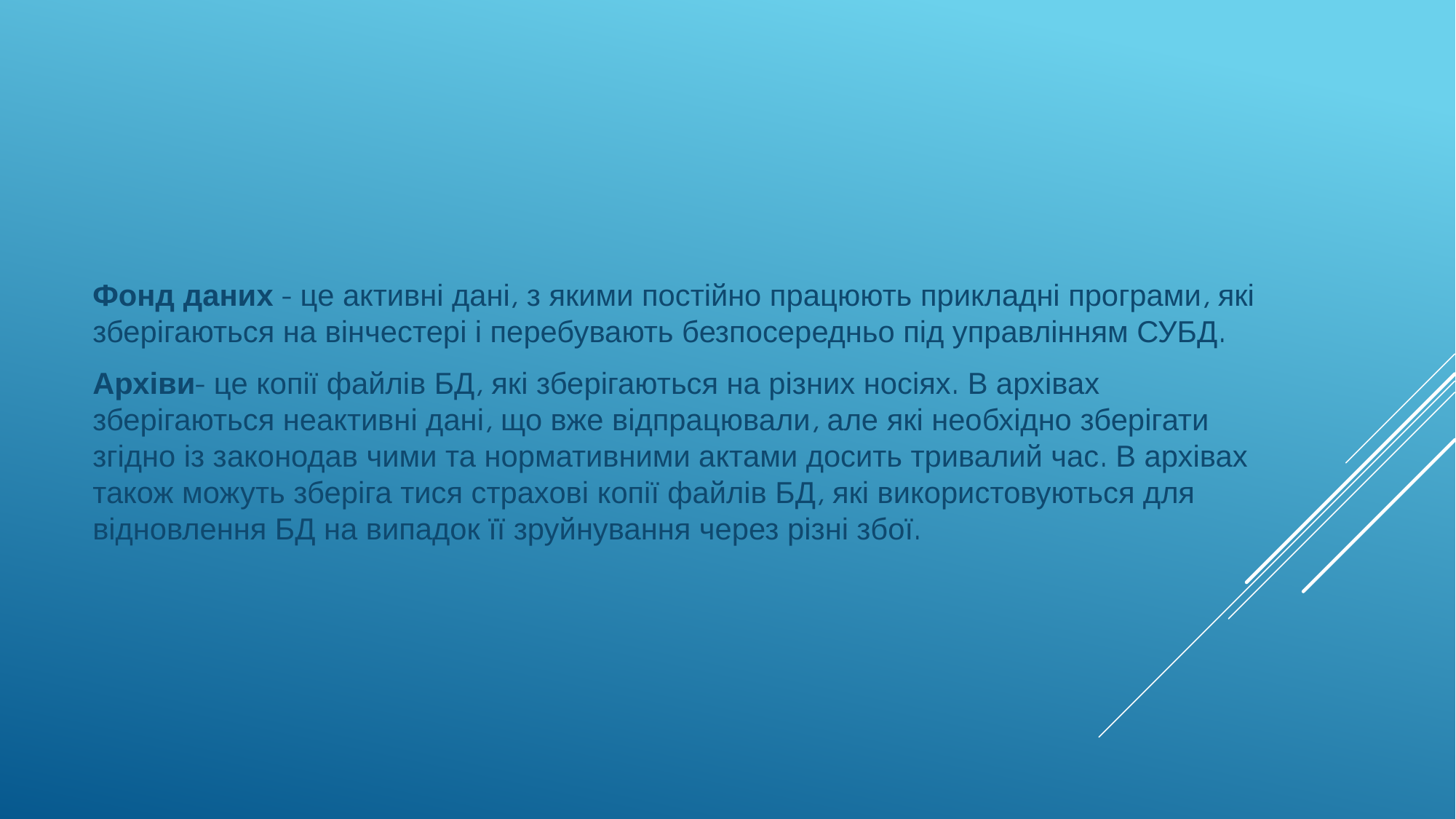

Фонд даних - це активні дані, з якими постійно працюють прикладні програми, які зберігаються на вінчестері і перебувають безпосередньо під управлінням СУБД.
Архіви- це копії файлів БД, які зберігаються на різних носіях. В архівах зберігаються неактивні дані, що вже відпрацювали, але які необхідно зберігати згідно із законодав чими та нормативними актами досить тривалий час. В архівах також можуть зберіга тися страхові копії файлів БД, які використовуються для відновлення БД на випадок її зруйнування через різні збої.